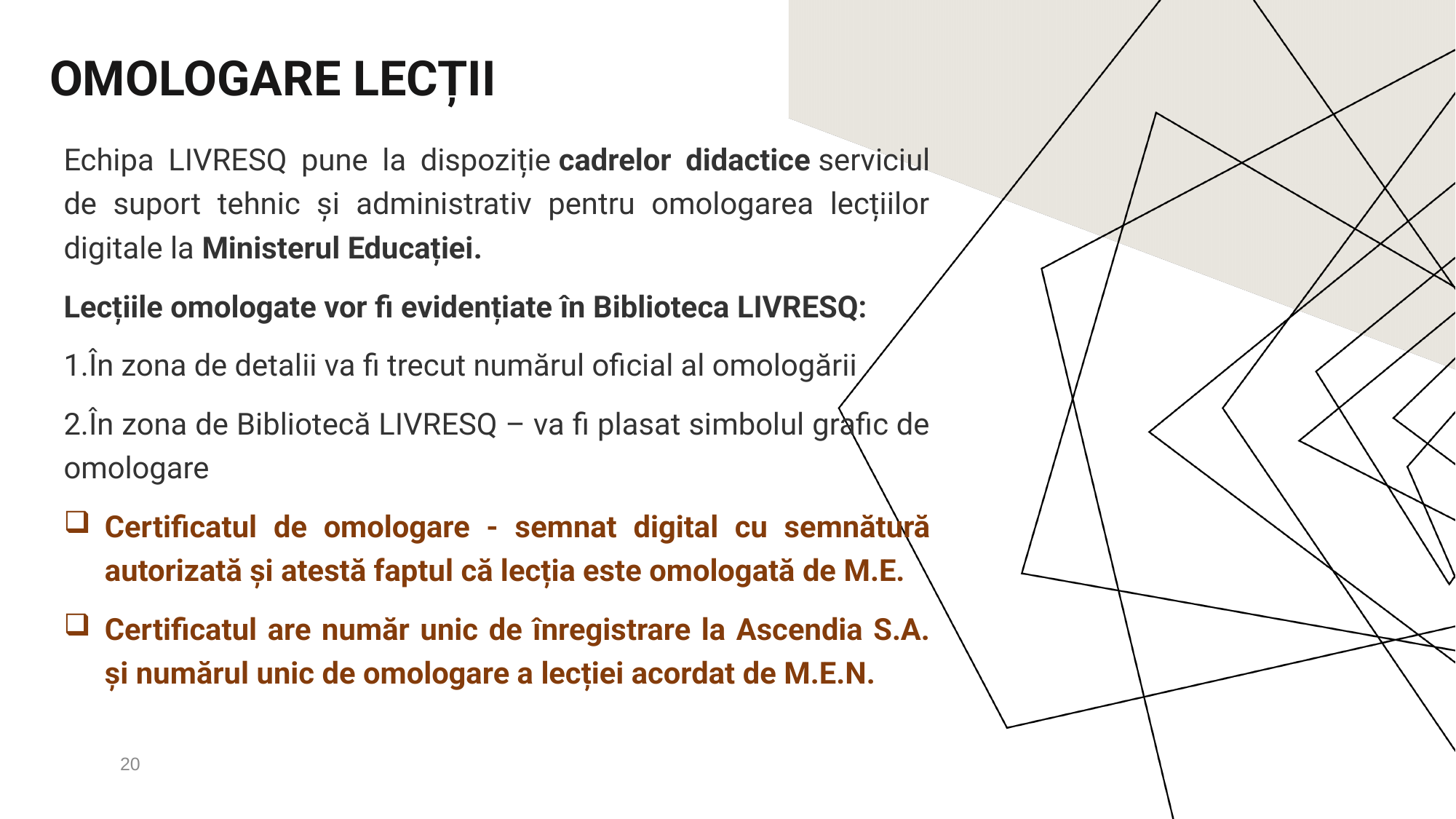

# Omologare lecții
Echipa LIVRESQ pune la dispoziție cadrelor didactice serviciul de suport tehnic și administrativ pentru omologarea lecțiilor digitale la Ministerul Educației.
Lecțiile omologate vor fi evidențiate în Biblioteca LIVRESQ:
În zona de detalii va fi trecut numărul oficial al omologării
În zona de Bibliotecă LIVRESQ – va fi plasat simbolul grafic de omologare
Certificatul de omologare - semnat digital cu semnătură autorizată și atestă faptul că lecția este omologată de M.E.
Certificatul are număr unic de înregistrare la Ascendia S.A. și numărul unic de omologare a lecției acordat de M.E.N.

20